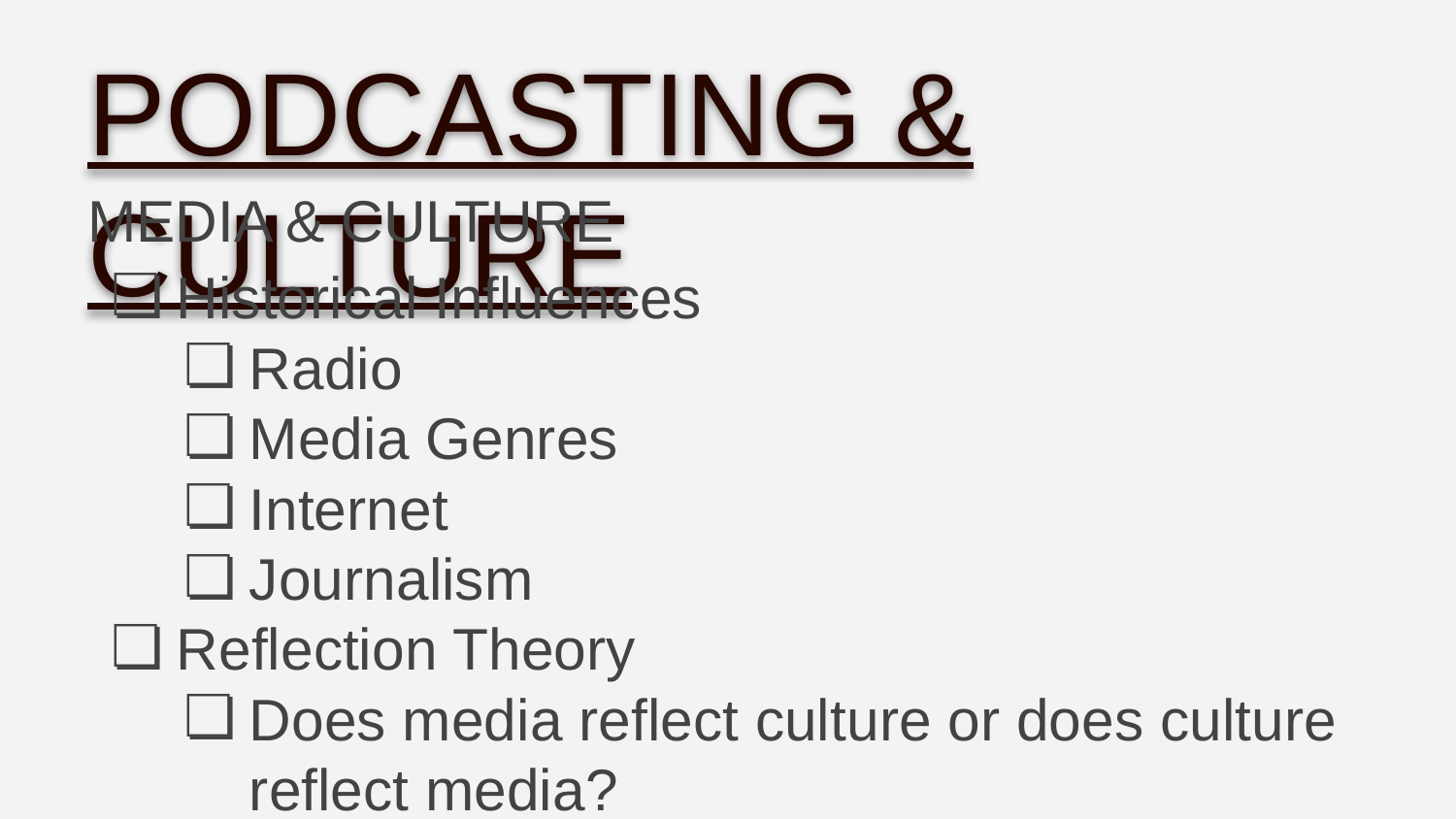

PODCASTING & CULTURE
MEDIA & CULTURE
Historical Influences
Radio
Media Genres
Internet
Journalism
Reflection Theory
Does media reflect culture or does culture reflect media?
Both?